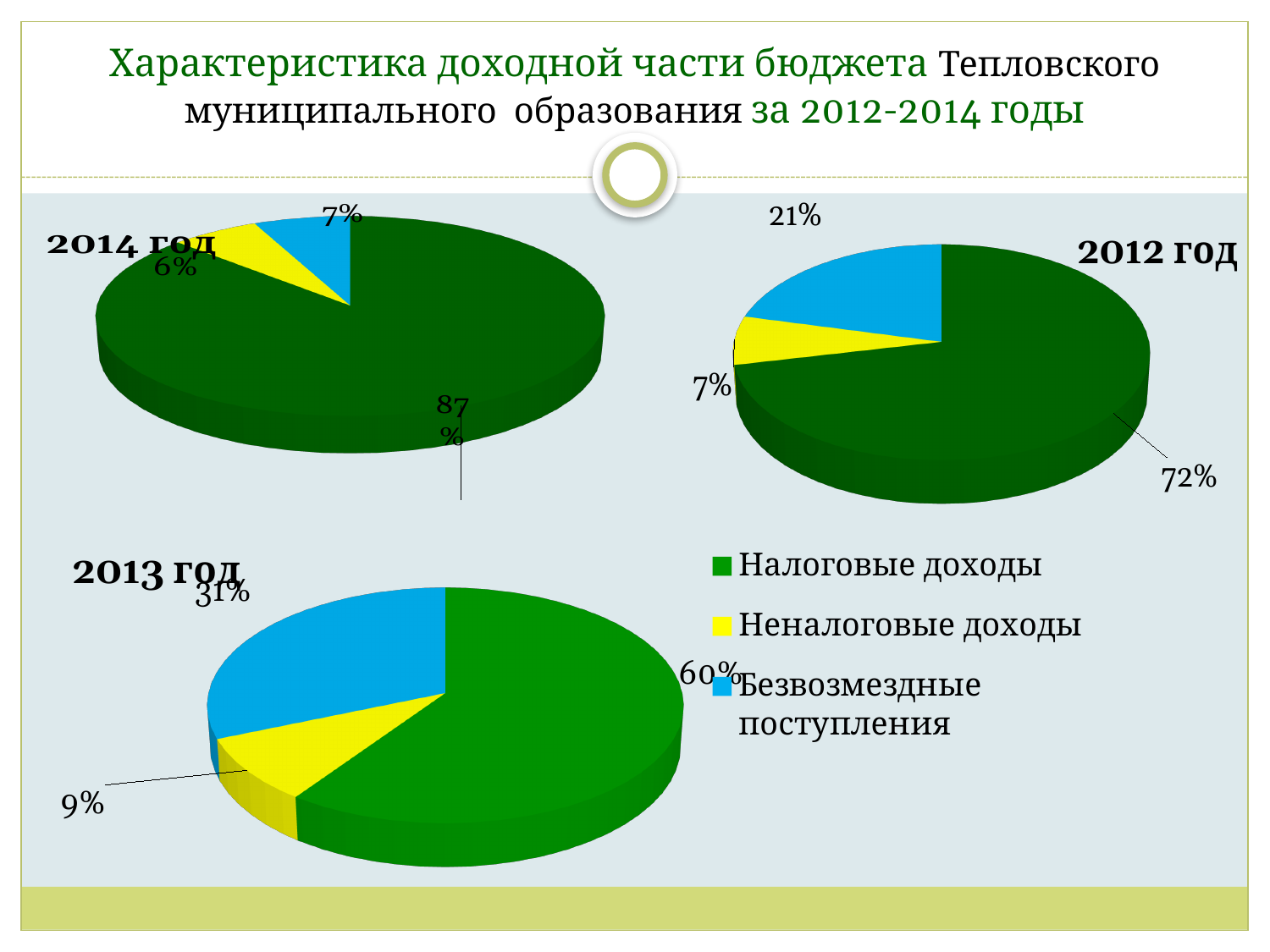

# Характеристика доходной части бюджета Тепловского муниципального  образования за 2012-2014 годы

[unsupported chart]

[unsupported chart]

[unsupported chart]